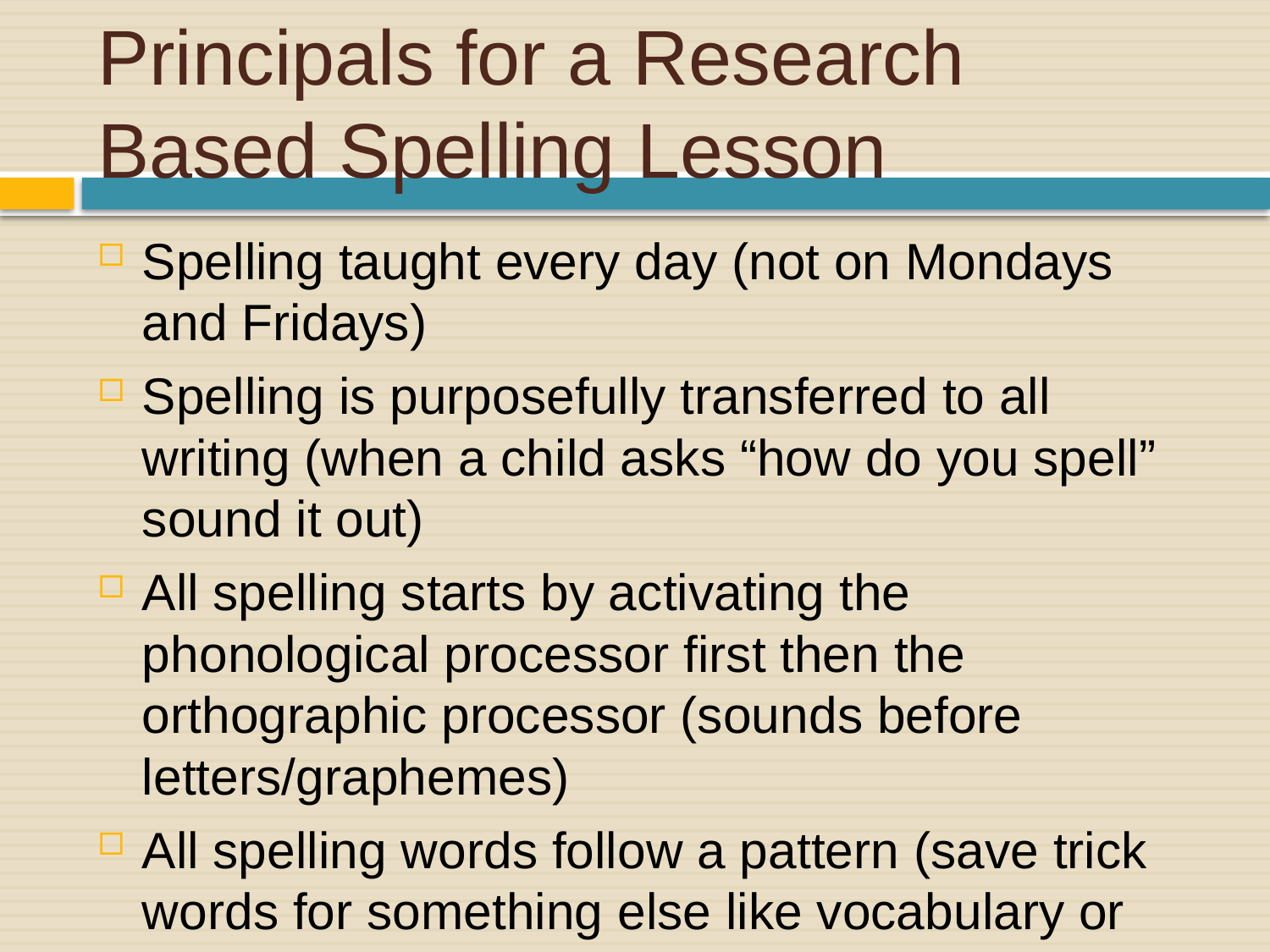

# Principals for a Research Based Spelling Lesson
Spelling taught every day (not on Mondays and Fridays)
Spelling is purposefully transferred to all writing (when a child asks “how do you spell” sound it out)
All spelling starts by activating the phonological processor first then the orthographic processor (sounds before letters/graphemes)
All spelling words follow a pattern (save trick words for something else like vocabulary or word of the day)